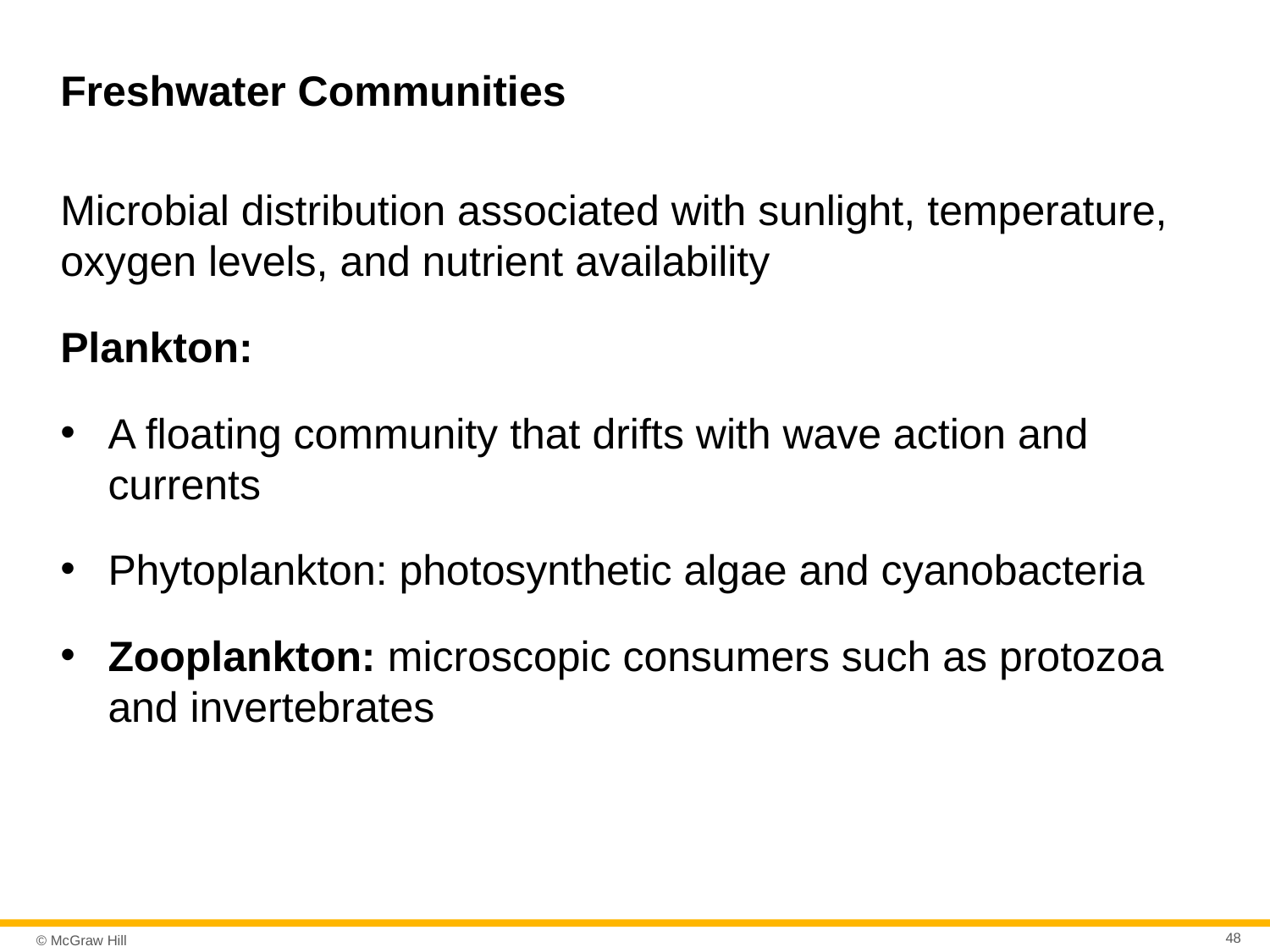

# Freshwater Communities
Microbial distribution associated with sunlight, temperature, oxygen levels, and nutrient availability
Plankton:
A floating community that drifts with wave action and currents
Phytoplankton: photosynthetic algae and cyanobacteria
Zooplankton: microscopic consumers such as protozoa and invertebrates